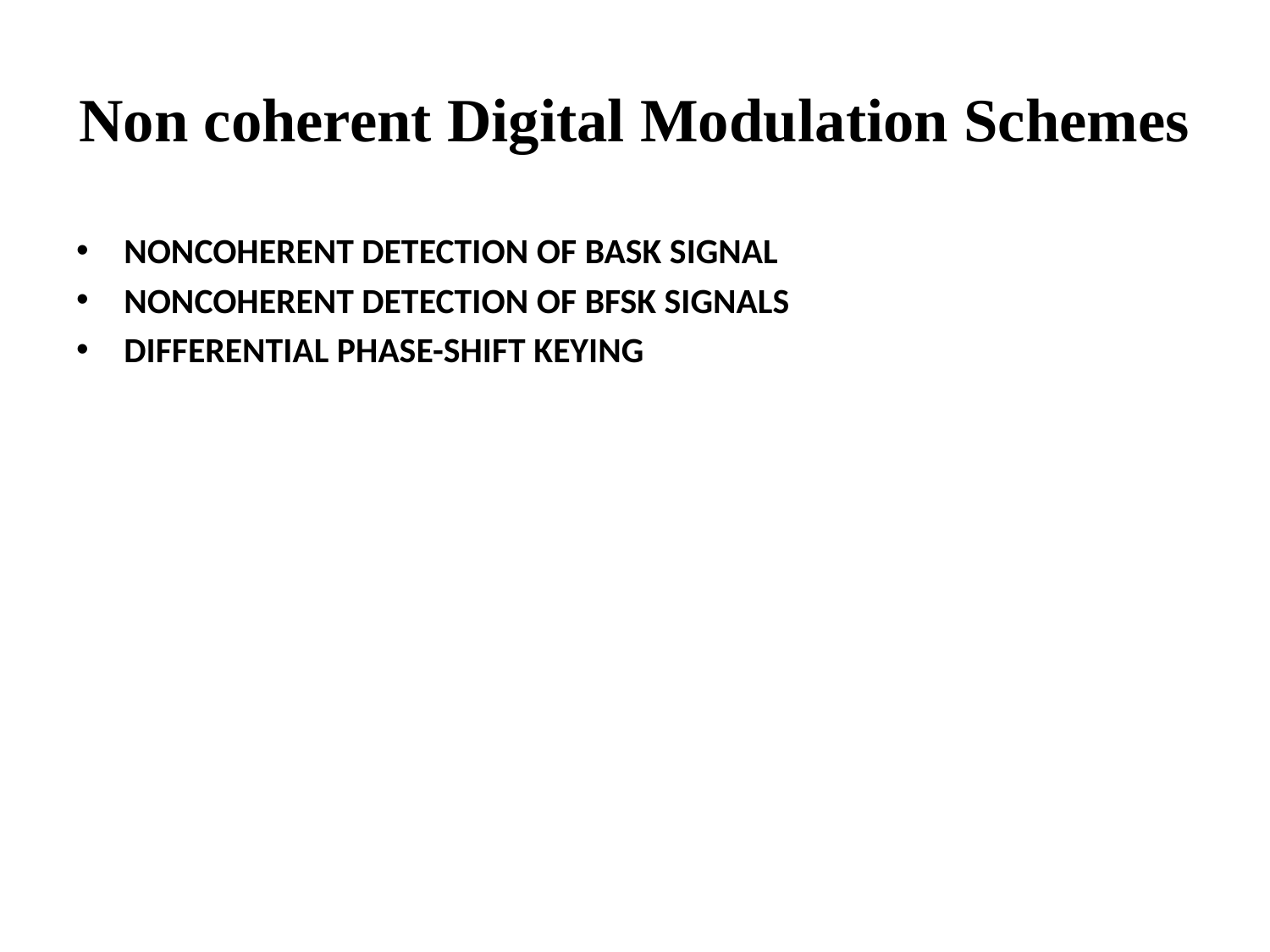

# Non coherent Digital Modulation Schemes
NONCOHERENT DETECTION OF BASK SIGNAL
NONCOHERENT DETECTION OF BFSK SIGNALS
DIFFERENTIAL PHASE-SHIFT KEYING